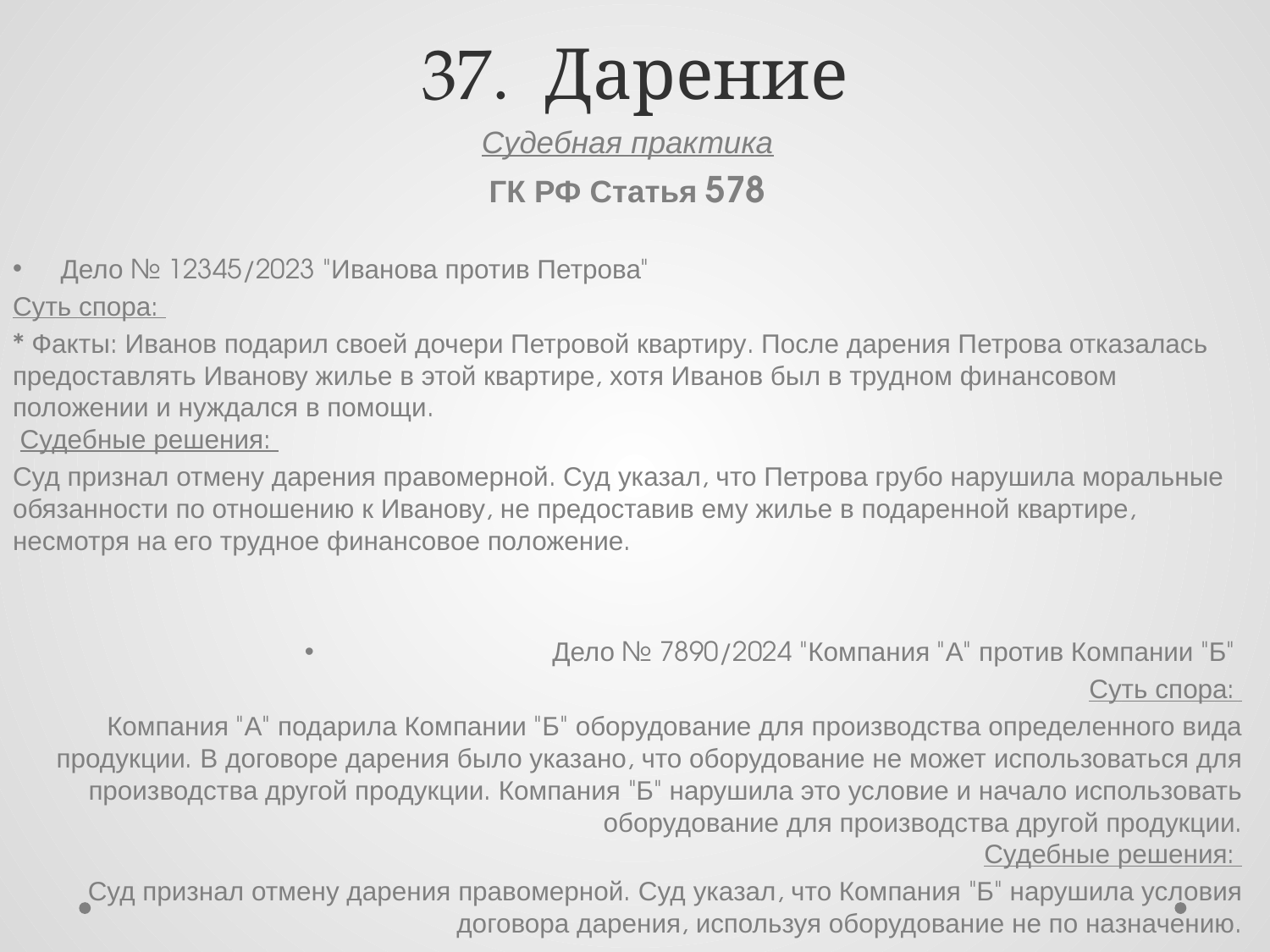

# 37.  Дарение
Судебная практика
ГК РФ Статья 578

Дело № 12345/2023 "Иванова против Петрова"
Суть спора:
* Факты: Иванов подарил своей дочери Петровой квартиру. После дарения Петрова отказалась предоставлять Иванову жилье в этой квартире, хотя Иванов был в трудном финансовом положении и нуждался в помощи.
 Судебные решения:
Суд признал отмену дарения правомерной. Суд указал, что Петрова грубо нарушила моральные обязанности по отношению к Иванову, не предоставив ему жилье в подаренной квартире, несмотря на его трудное финансовое положение.

Дело № 7890/2024 "Компания "А" против Компании "Б"
Суть спора:
Компания "А" подарила Компании "Б" оборудование для производства определенного вида продукции. В договоре дарения было указано, что оборудование не может использоваться для производства другой продукции. Компания "Б" нарушила это условие и начало использовать оборудование для производства другой продукции.
 Судебные решения:
Суд признал отмену дарения правомерной. Суд указал, что Компания "Б" нарушила условия договора дарения, используя оборудование не по назначению.